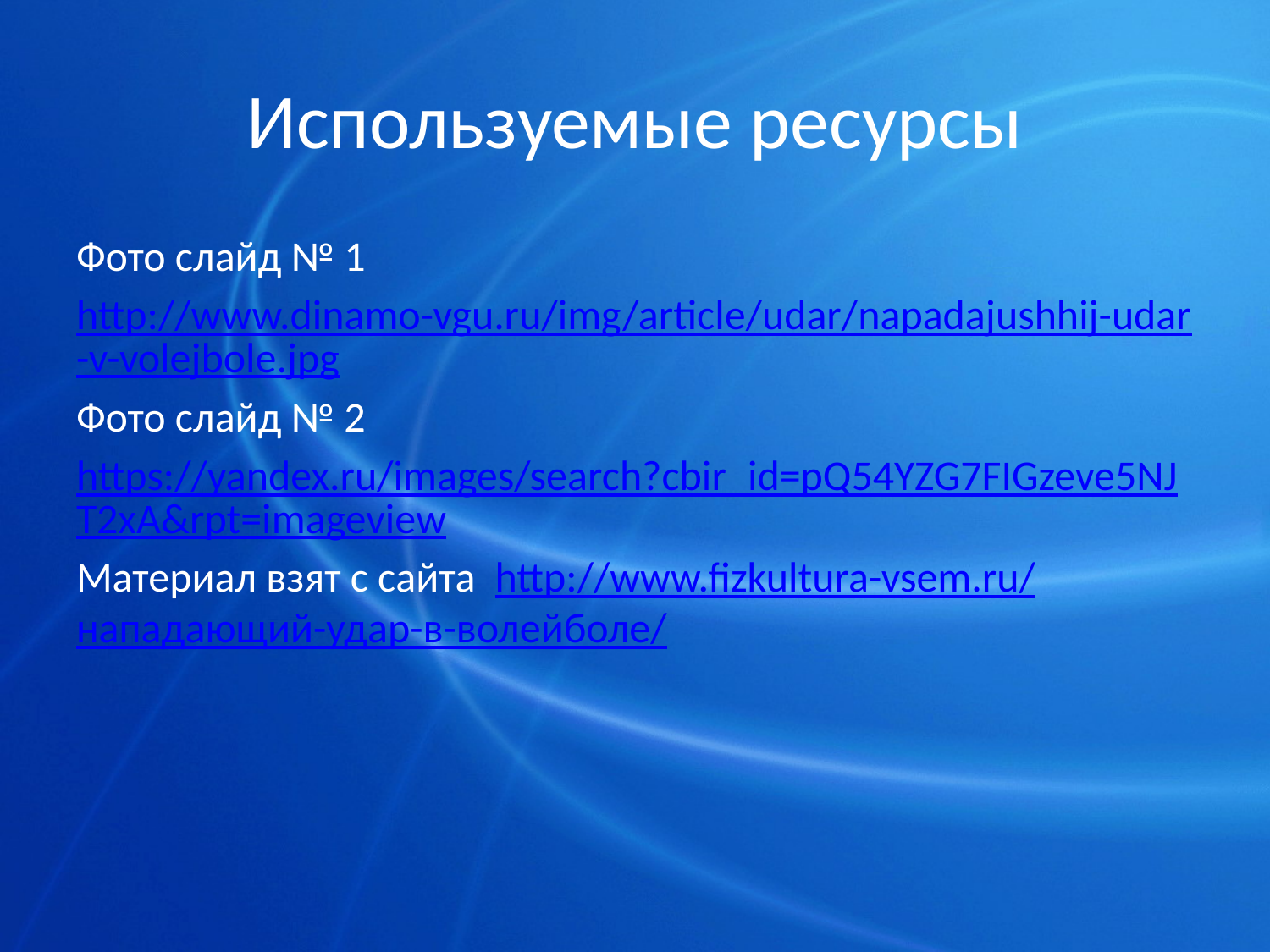

# Используемые ресурсы
Фото слайд № 1
http://www.dinamo-vgu.ru/img/article/udar/napadajushhij-udar-v-volejbole.jpg
Фото слайд № 2
https://yandex.ru/images/search?cbir_id=pQ54YZG7FIGzeve5NJT2xA&rpt=imageview
Материал взят с сайта  http://www.fizkultura-vsem.ru/нападающий-удар-в-волейболе/